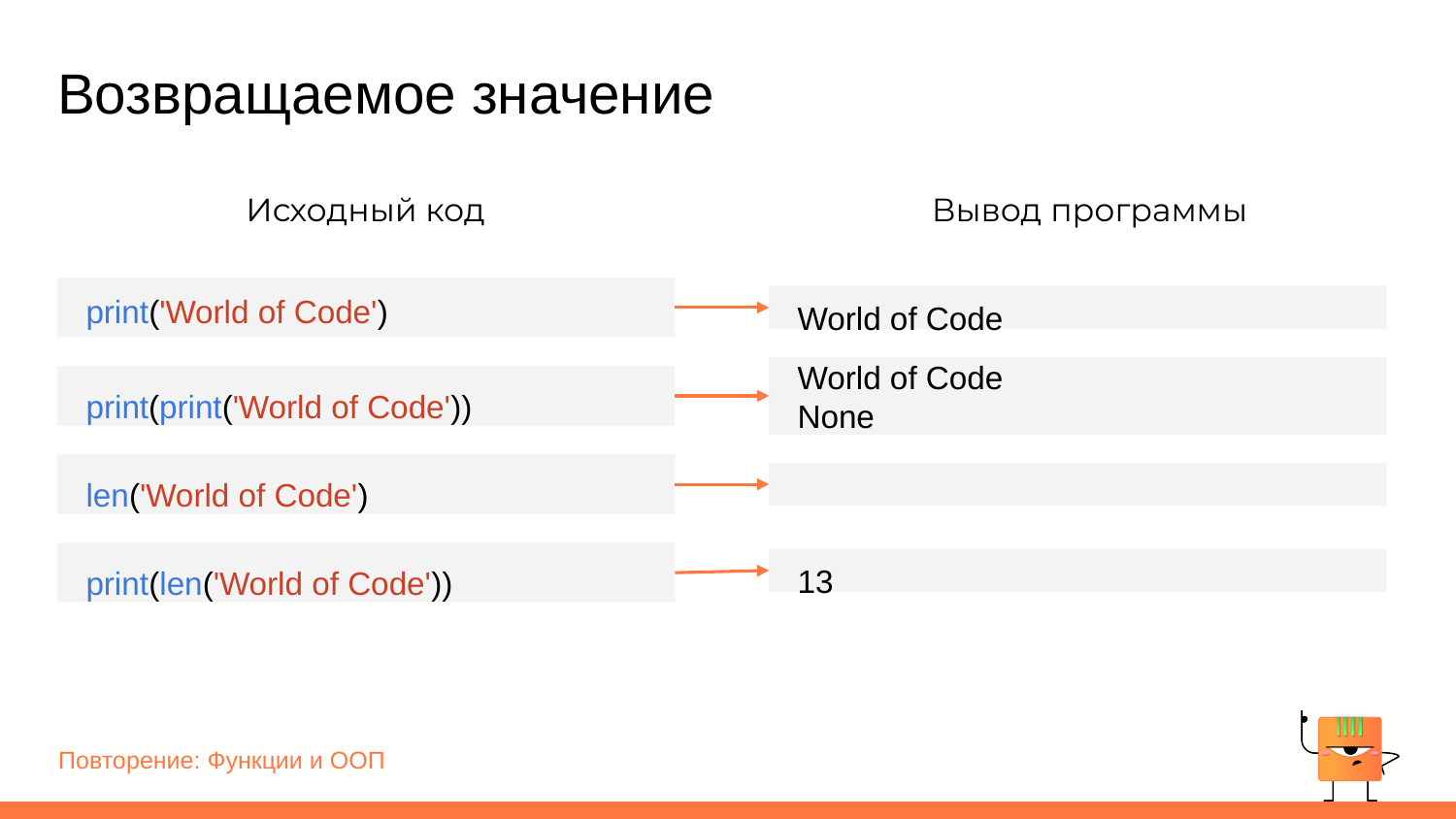

# Возвращаемое значение
Исходный код
Вывод программы
print('World of Code')
World of Code
World of Code
None
print(print('World of Code'))
len('World of Code')

print(len('World of Code'))
13
Повторение: Функции и ООП